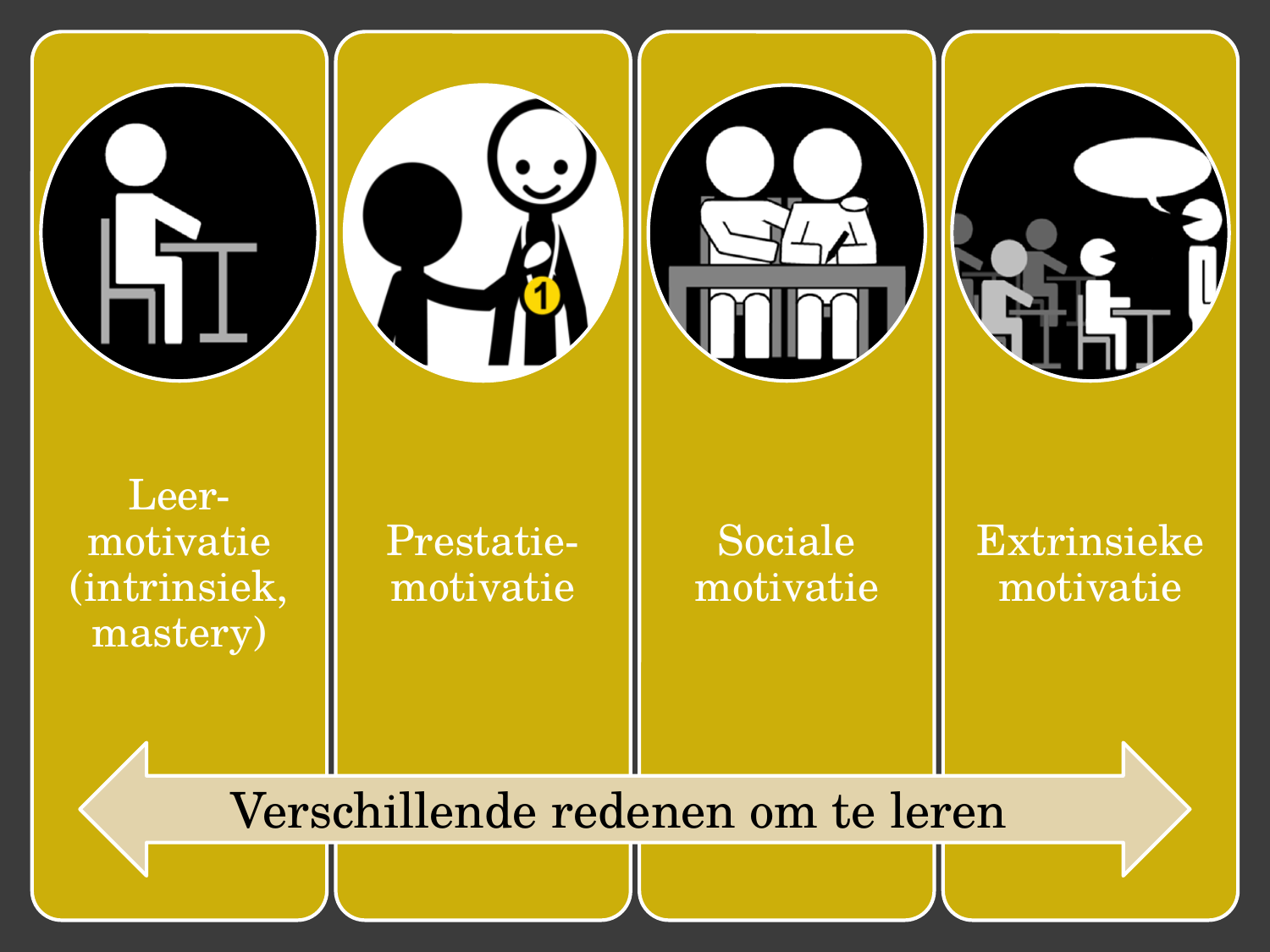

Leer-motivatie (intrinsiek, mastery)
Prestatie-motivatie
Sociale motivatie
Extrinsieke motivatie
Verschillende redenen om te leren